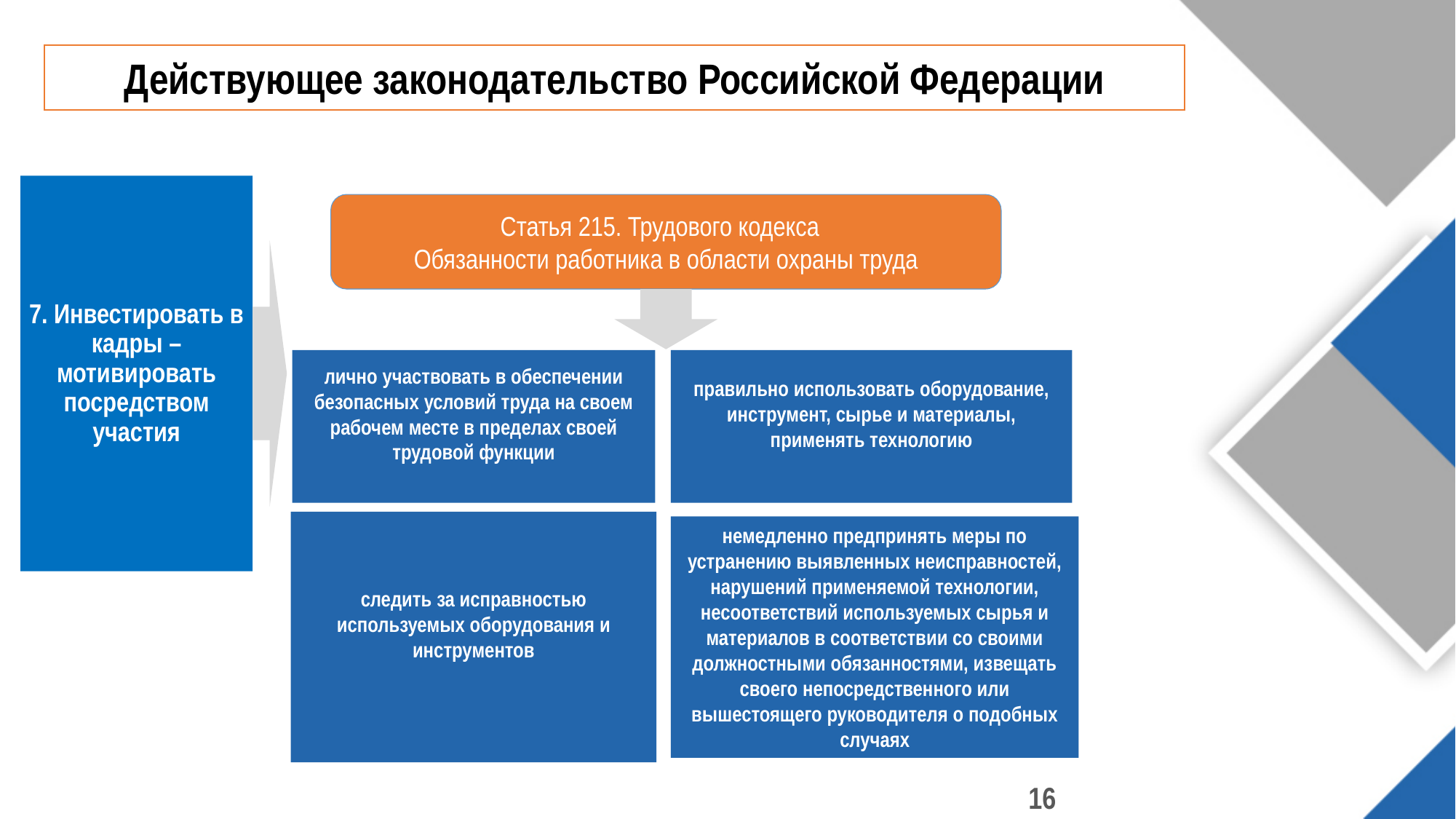

Действующее законодательство Российской Федерации

7. Инвестировать в кадры – мотивировать посредством участия
Статья 215. Трудового кодекса
Обязанности работника в области охраны труда

лично участвовать в обеспечении безопасных условий труда на своем рабочем месте в пределах своей трудовой функции

правильно использовать оборудование, инструмент, сырье и материалы, применять технологию

следить за исправностью используемых оборудования и инструментов

немедленно предпринять меры по устранению выявленных неисправностей, нарушений применяемой технологии, несоответствий используемых сырья и материалов в соответствии со своими должностными обязанностями, извещать своего непосредственного или вышестоящего руководителя о подобных случаях

16